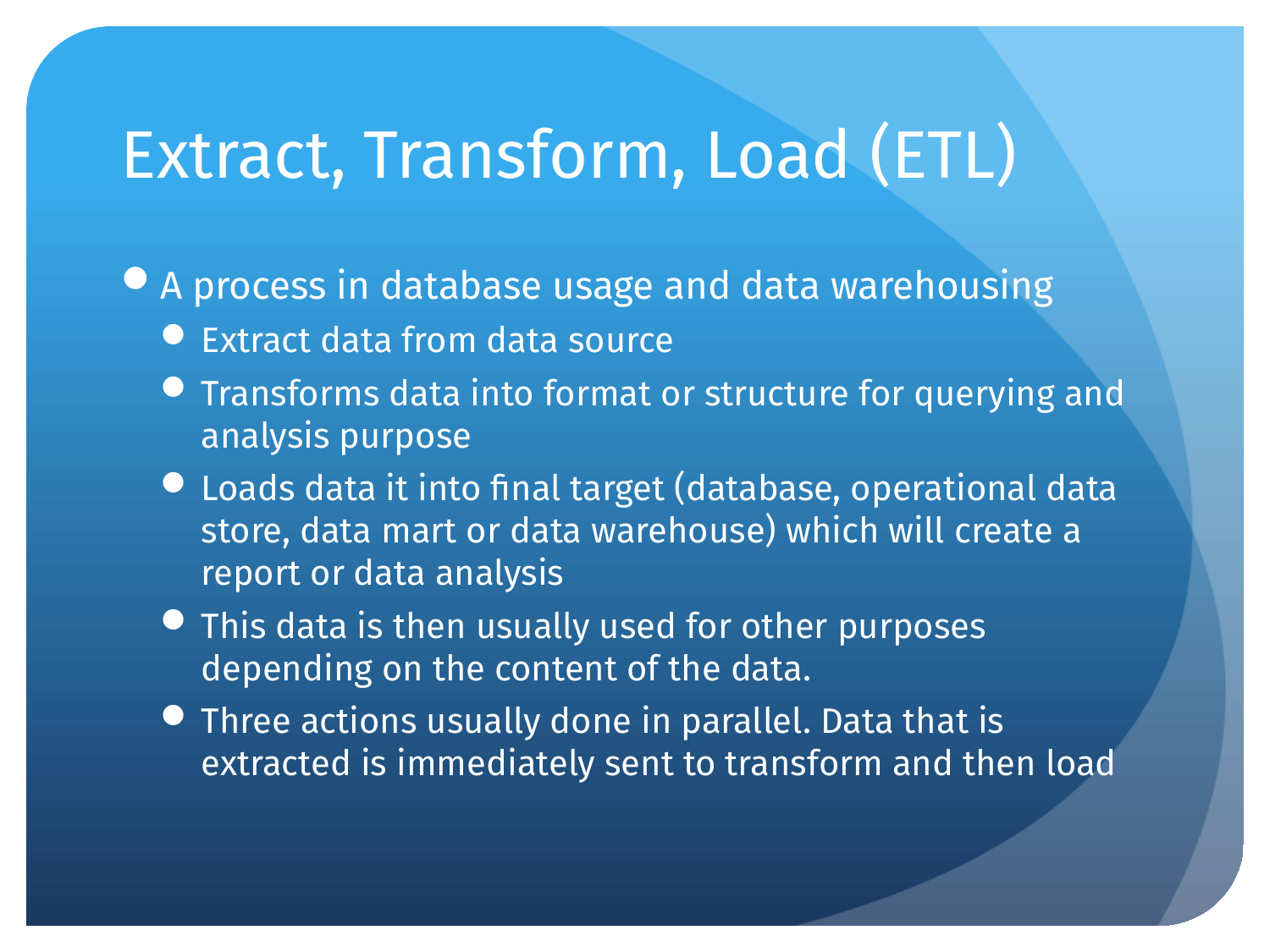

# Extract, Transform, Load (ETL)
A process in database usage and data warehousing
Extract data from data source
Transforms data into format or structure for querying and analysis purpose
Loads data it into final target (database, operational data store, data mart or data warehouse) which will create a report or data analysis
This data is then usually used for other purposes depending on the content of the data.
Three actions usually done in parallel. Data that is extracted is immediately sent to transform and then load